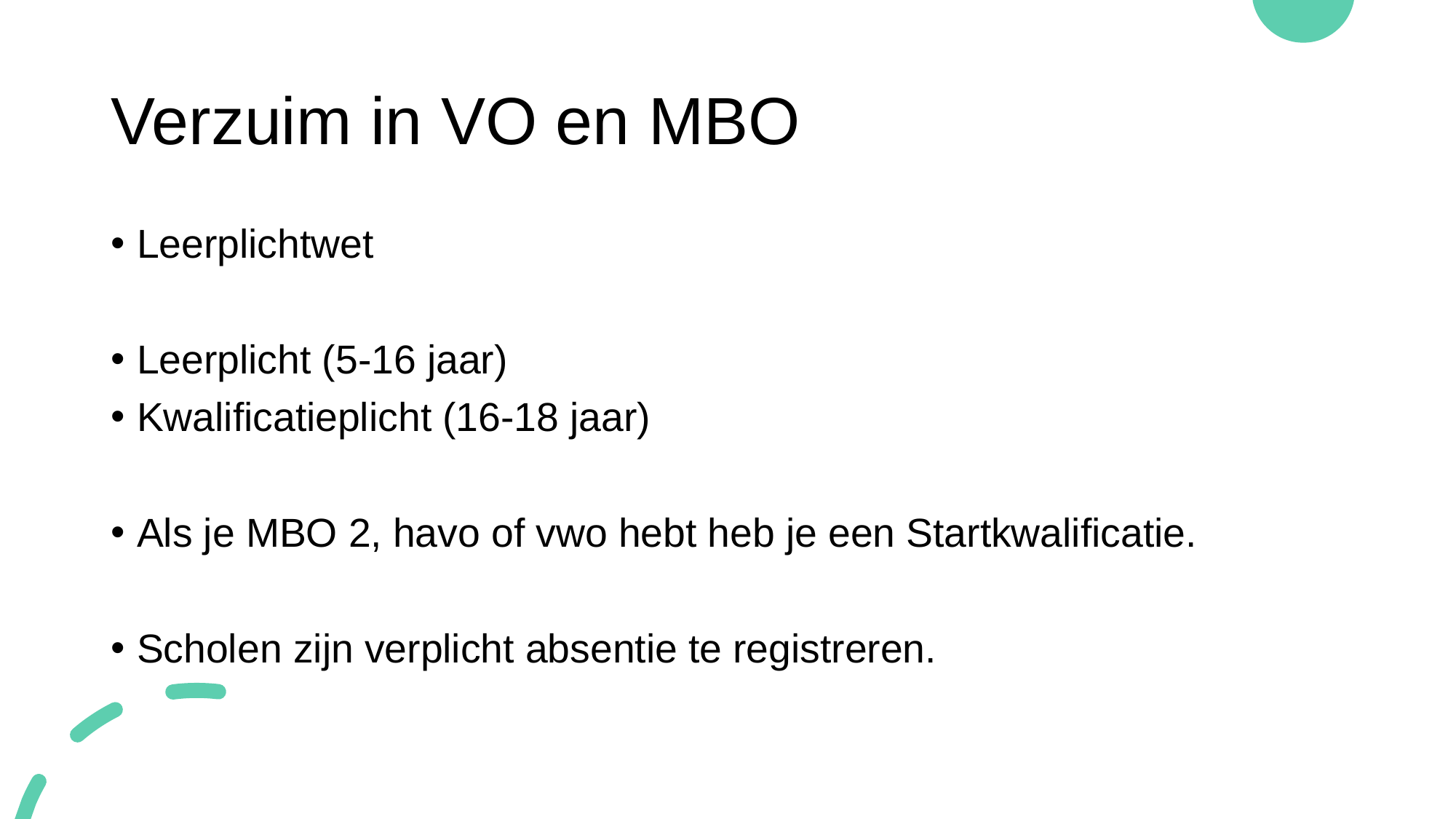

# Verzuim in VO en MBO
Leerplichtwet

Leerplicht (5-16 jaar)
Kwalificatieplicht (16-18 jaar)

Als je MBO 2, havo of vwo hebt heb je een Startkwalificatie.

Scholen zijn verplicht absentie te registreren.